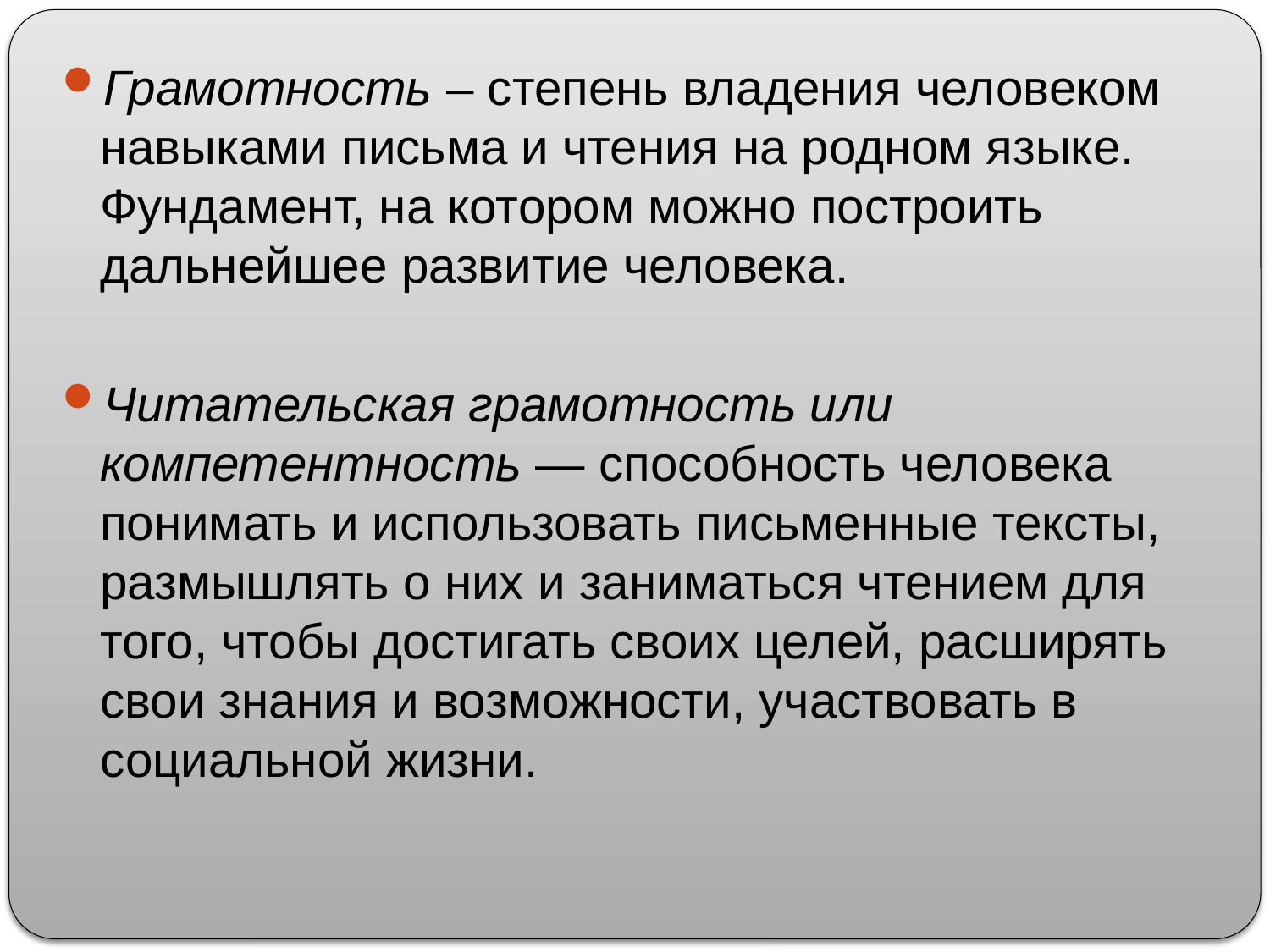

Грамотность – степень владения человеком навыками письма и чтения на родном языке. Фундамент, на котором можно построить дальнейшее развитие человека.

Читательская грамотность или компетентность — способность человека понимать и использовать письменные тексты, размышлять о них и заниматься чтением для того, чтобы достигать своих целей, расширять свои знания и возможности, участвовать в социальной жизни.